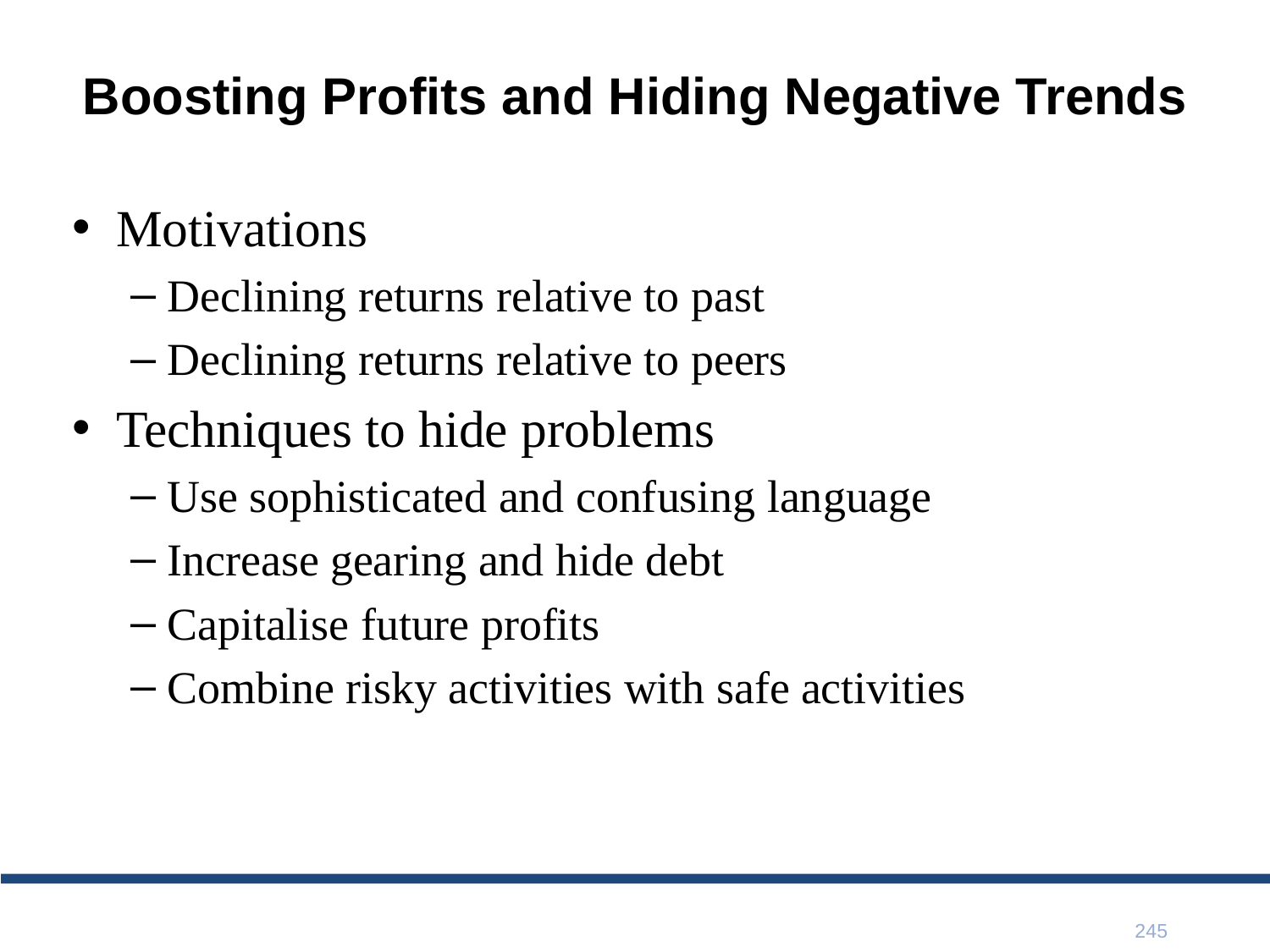

# Boosting Profits and Hiding Negative Trends
Motivations
Declining returns relative to past
Declining returns relative to peers
Techniques to hide problems
Use sophisticated and confusing language
Increase gearing and hide debt
Capitalise future profits
Combine risky activities with safe activities

245